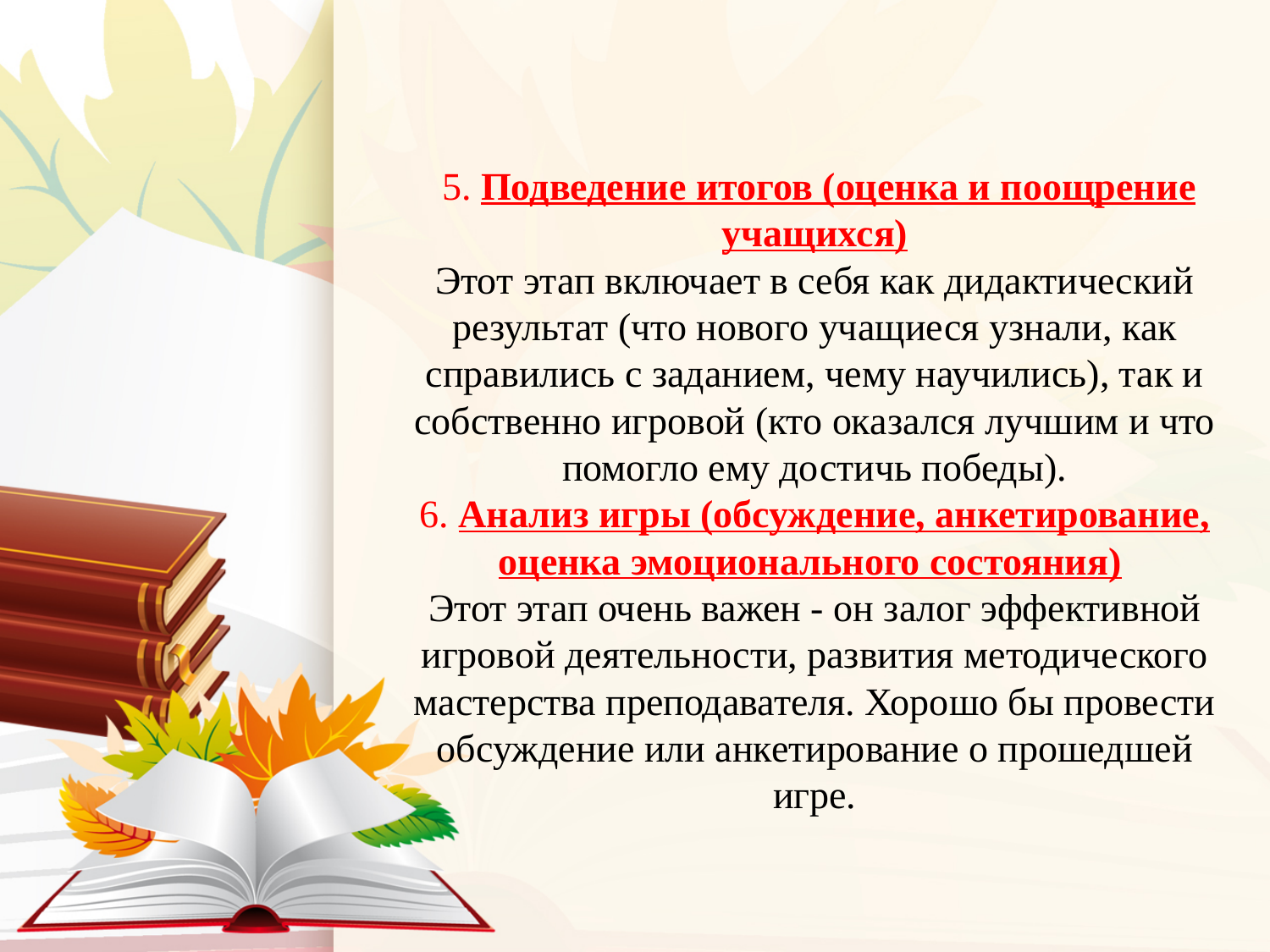

# 5. Подведение итогов (оценка и поощрение учащихся) Этот этап включает в себя как дидактический результат (что нового учащиеся узнали, как справились с заданием, чему научились), так и собственно игровой (кто оказался лучшим и что помогло ему достичь победы). 6. Анализ игры (обсуждение, анкетирование, оценка эмоционального состояния)  Этот этап очень важен - он залог эффективной игровой деятельности, развития методического мастерства преподавателя. Хорошо бы провести обсуждение или анкетирование о прошедшей игре.